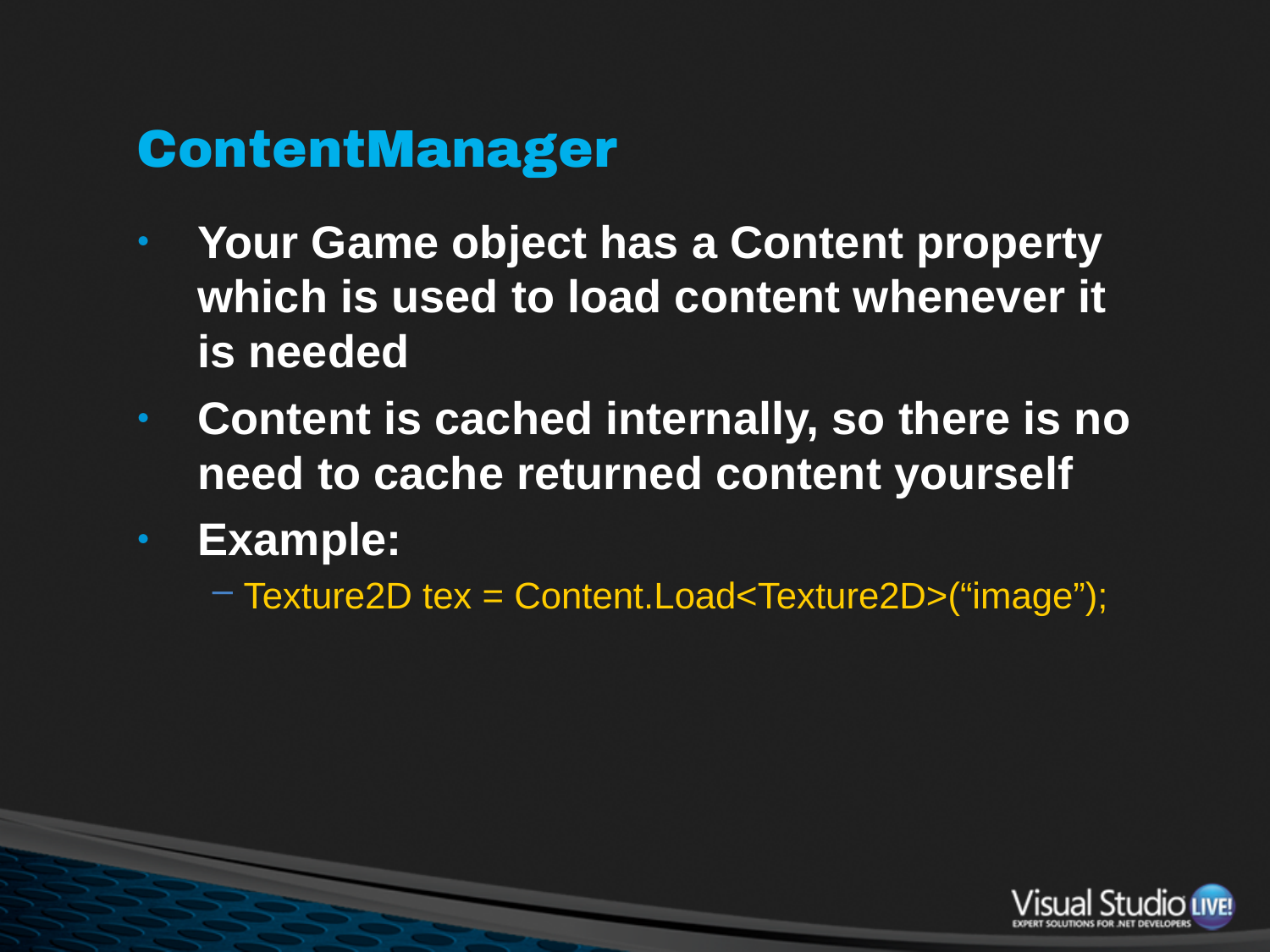

# ContentManager
Your Game object has a Content property which is used to load content whenever it is needed
Content is cached internally, so there is no need to cache returned content yourself
Example:
Texture2D tex = Content.Load<Texture2D>(“image”);